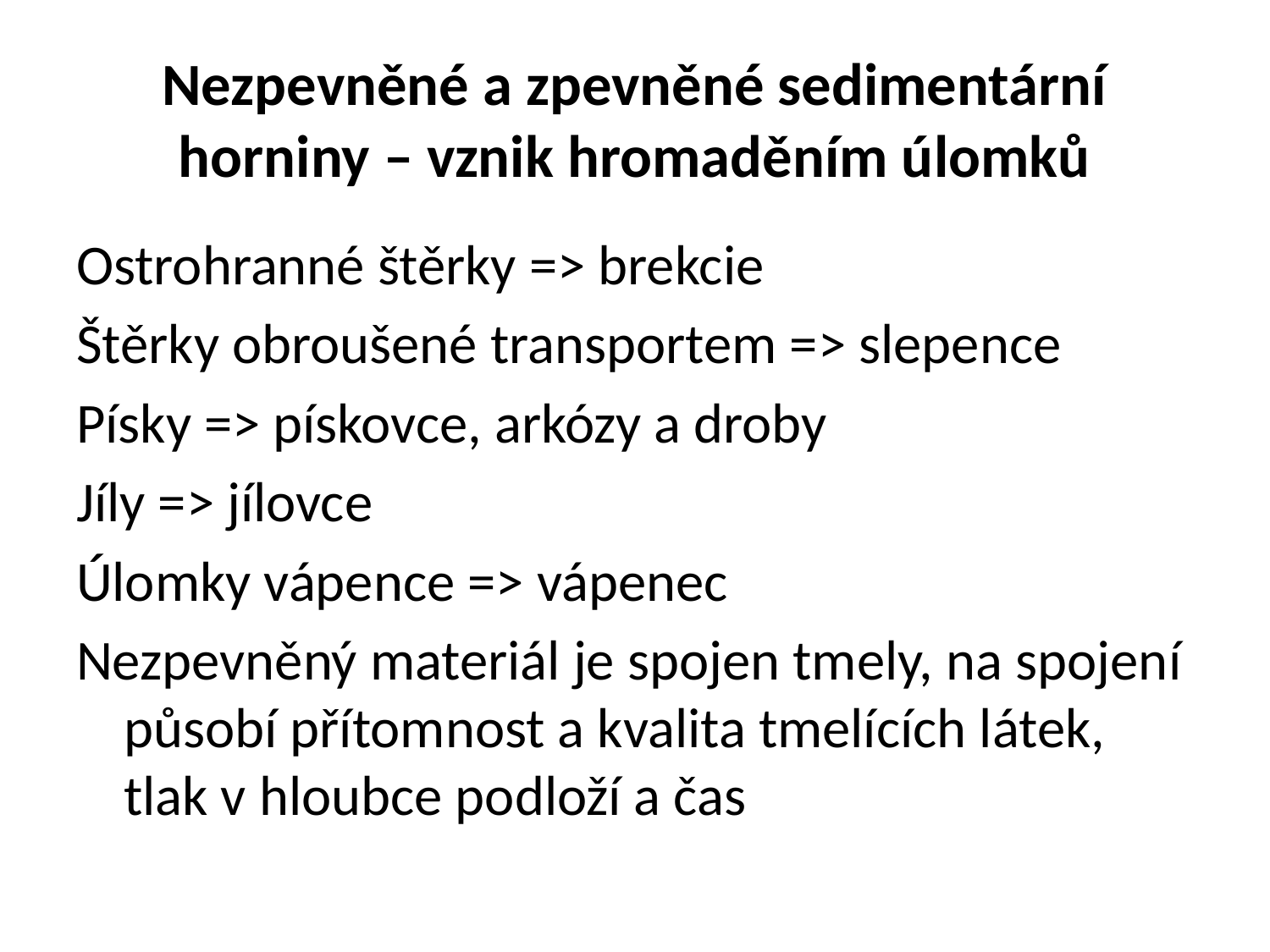

# Nezpevněné a zpevněné sedimentární horniny – vznik hromaděním úlomků
Ostrohranné štěrky => brekcie
Štěrky obroušené transportem => slepence
Písky => pískovce, arkózy a droby
Jíly => jílovce
Úlomky vápence => vápenec
Nezpevněný materiál je spojen tmely, na spojení působí přítomnost a kvalita tmelících látek,  tlak v hloubce podloží a čas